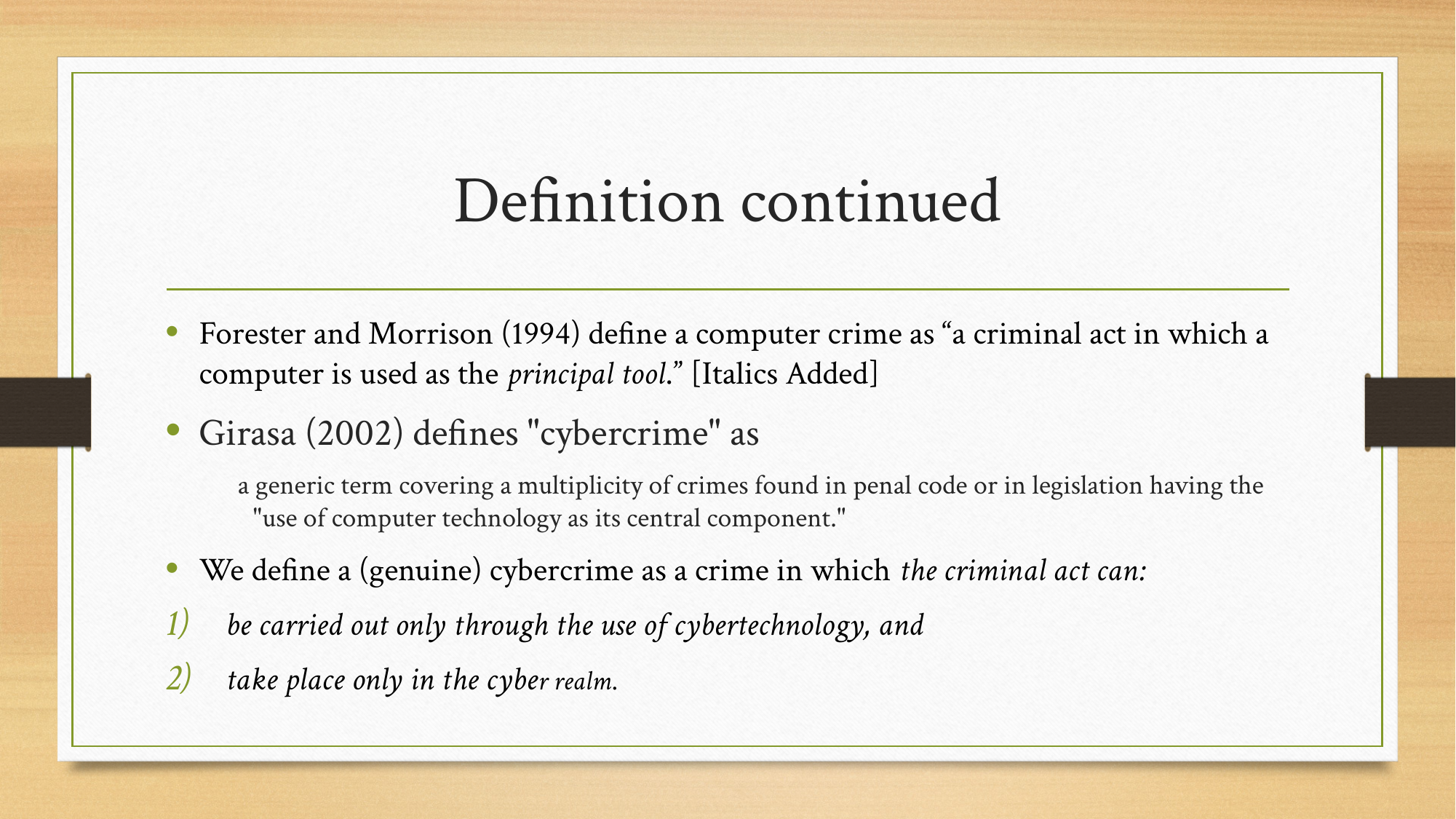

# Definition continued
Forester and Morrison (1994) define a computer crime as “a criminal act in which a computer is used as the principal tool.” [Italics Added]
Girasa (2002) defines "cybercrime" as
   a generic term covering a multiplicity of crimes found in penal code or in legislation having the "use of computer technology as its central component."
We define a (genuine) cybercrime as a crime in which the criminal act can:
be carried out only through the use of cybertechnology, and
take place only in the cyber realm.